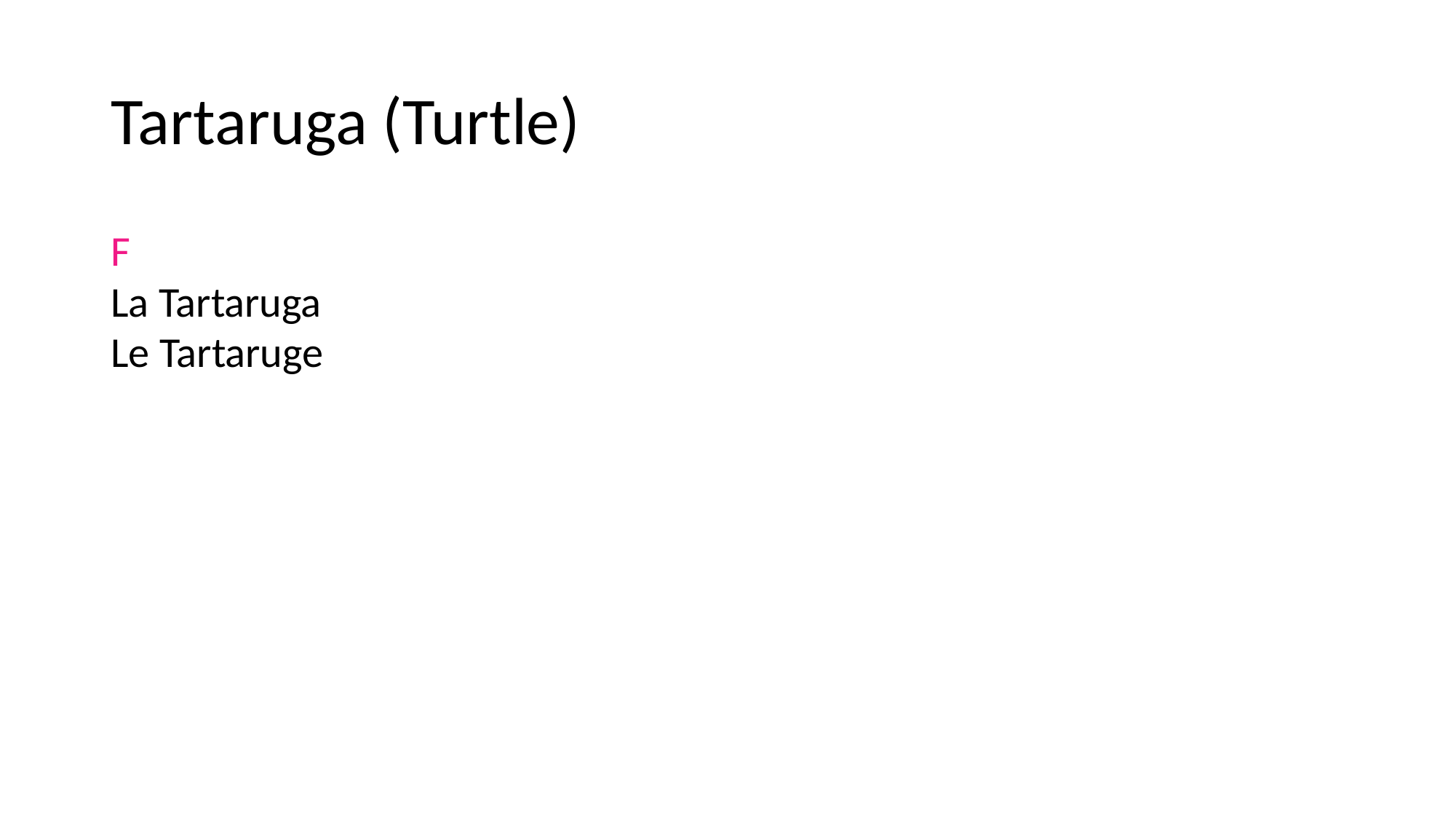

# Tartaruga (Turtle)
F
La Tartaruga
Le Tartaruge